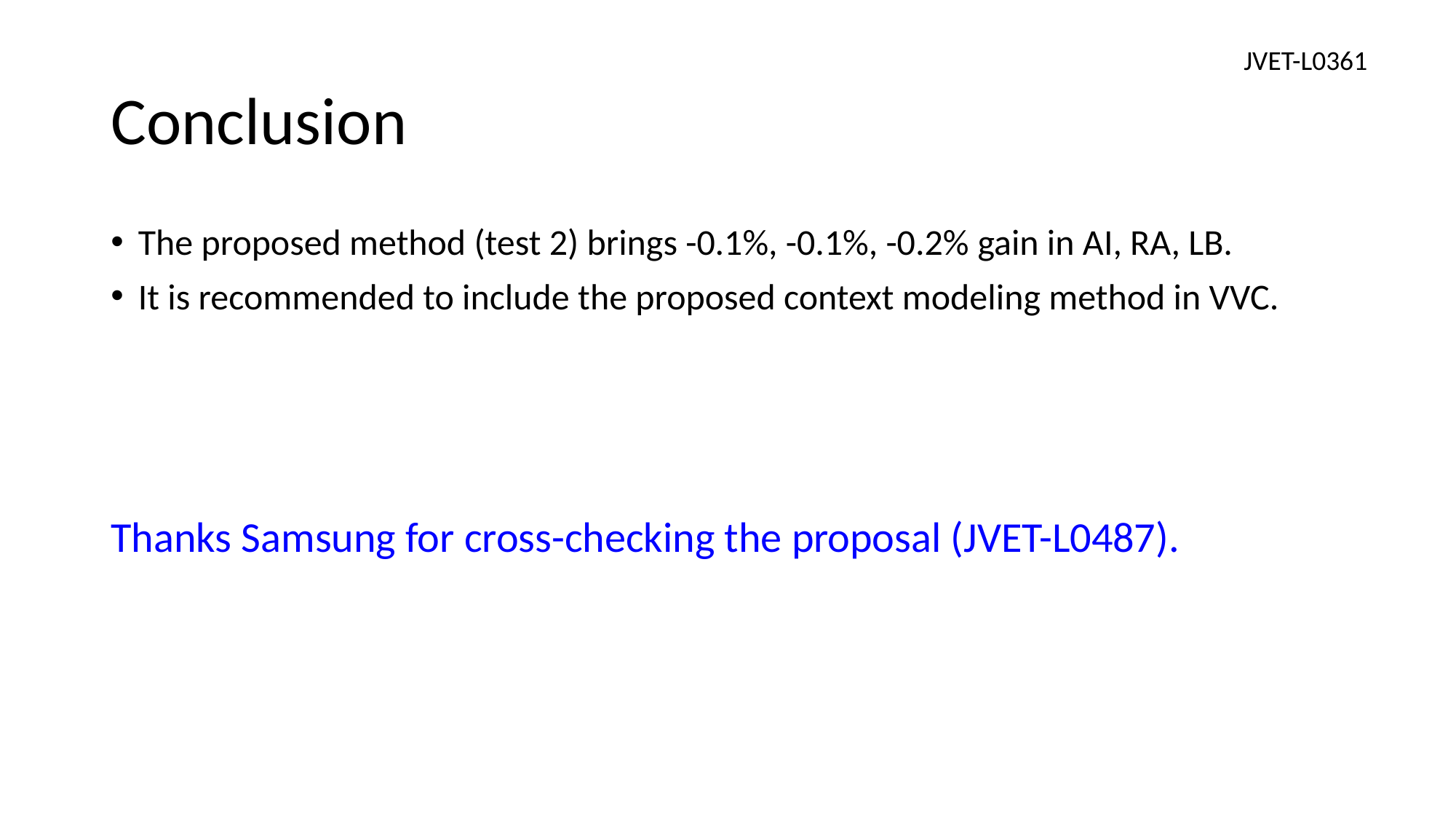

JVET-L0361
# Conclusion
The proposed method (test 2) brings -0.1%, -0.1%, -0.2% gain in AI, RA, LB.
It is recommended to include the proposed context modeling method in VVC.

Thanks Samsung for cross-checking the proposal (JVET-L0487).